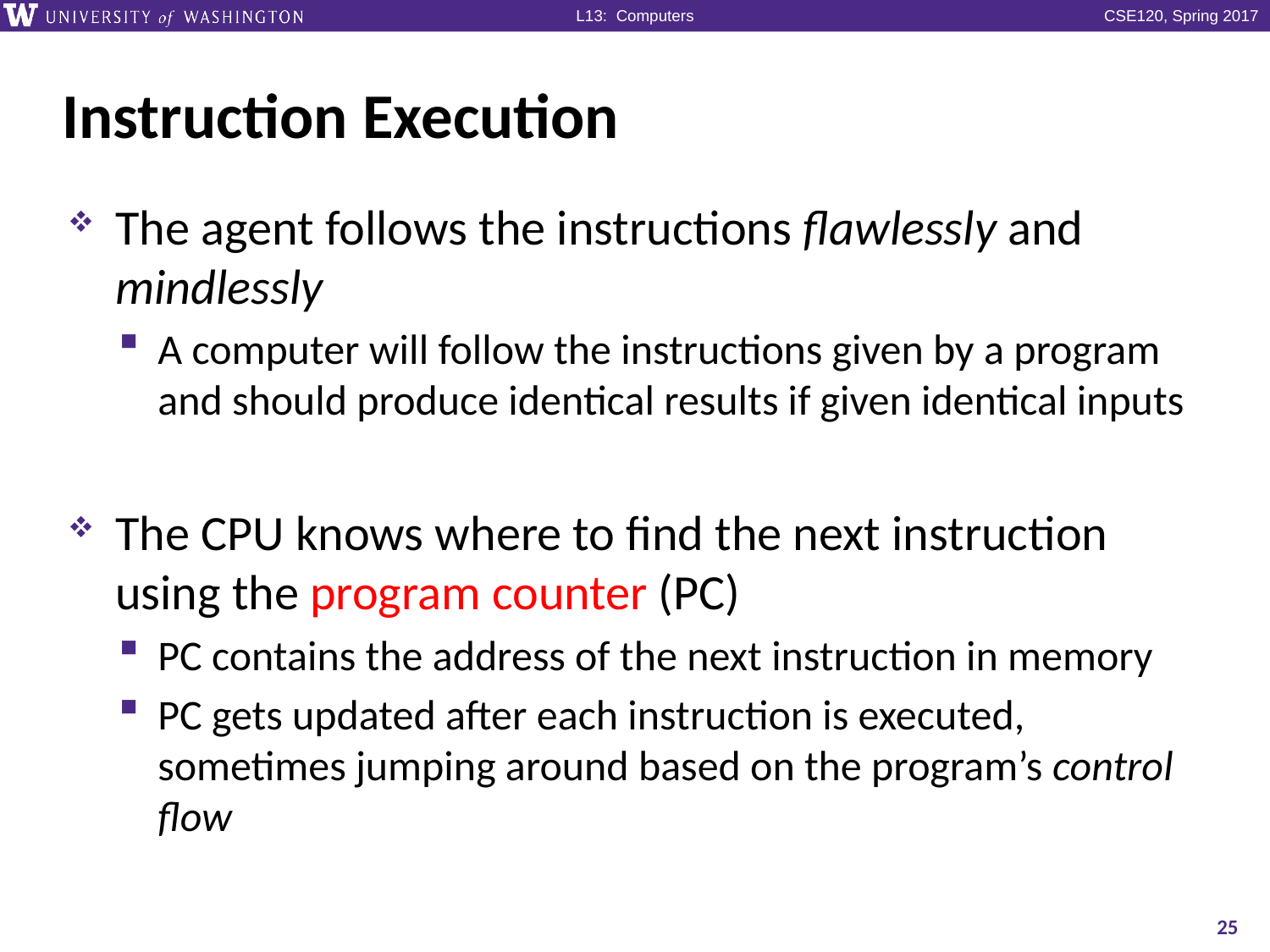

# Instruction Execution
The agent follows the instructions flawlessly and mindlessly
A computer will follow the instructions given by a program and should produce identical results if given identical inputs

The CPU knows where to find the next instruction using the program counter (PC)
PC contains the address of the next instruction in memory
PC gets updated after each instruction is executed, sometimes jumping around based on the program’s control flow
25